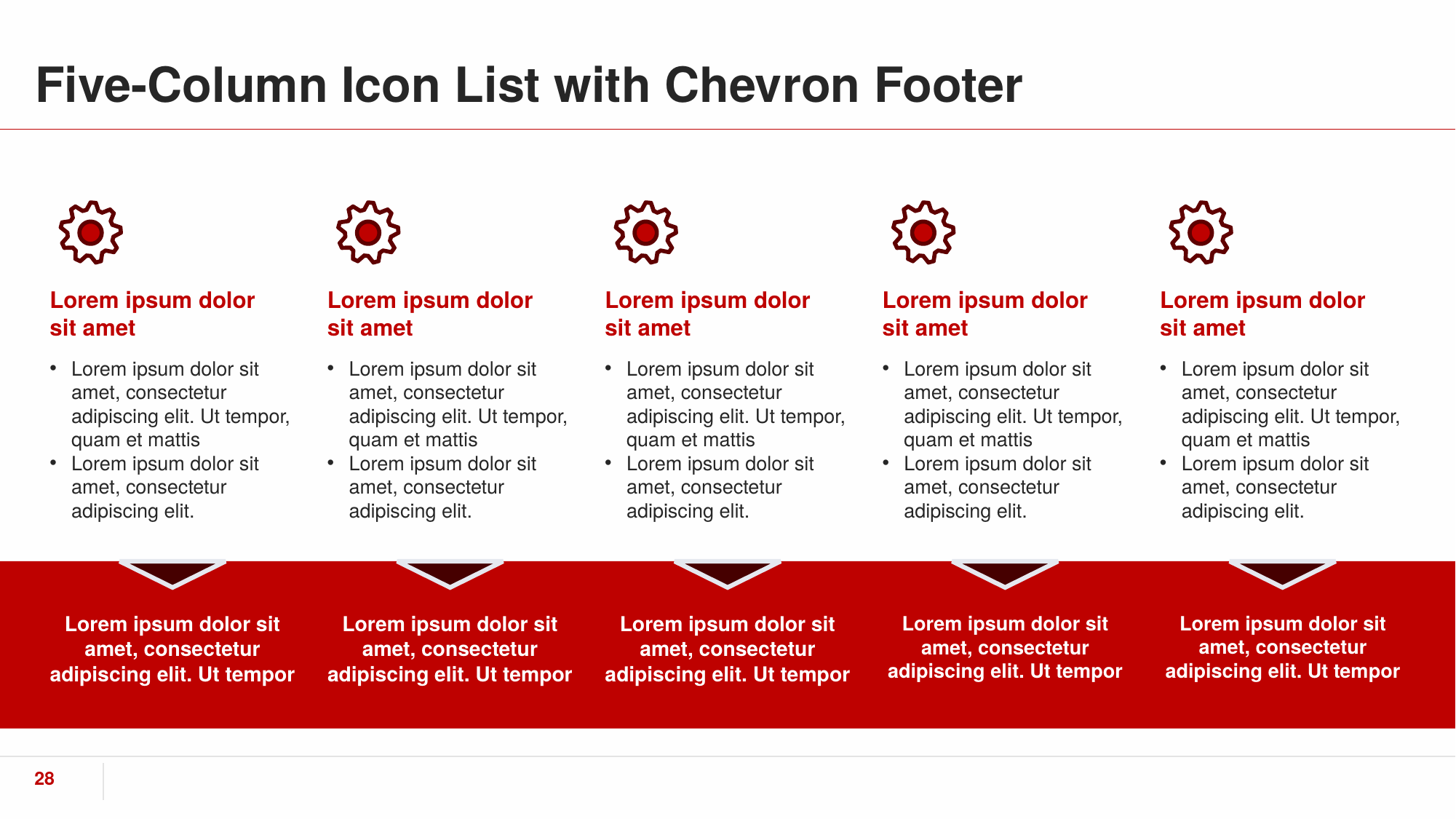

# Five-Column Icon List with Chevron Footer

Lorem ipsum dolor
sit amet
Lorem ipsum dolor
sit amet
Lorem ipsum dolor
sit amet
Lorem ipsum dolor
sit amet
Lorem ipsum dolor
sit amet
Lorem ipsum dolor sit amet, consectetur adipiscing elit. Ut tempor, quam et mattis
Lorem ipsum dolor sit amet, consectetur adipiscing elit.
Lorem ipsum dolor sit amet, consectetur adipiscing elit. Ut tempor, quam et mattis
Lorem ipsum dolor sit amet, consectetur adipiscing elit.
Lorem ipsum dolor sit amet, consectetur adipiscing elit. Ut tempor, quam et mattis
Lorem ipsum dolor sit amet, consectetur adipiscing elit.
Lorem ipsum dolor sit amet, consectetur adipiscing elit. Ut tempor, quam et mattis
Lorem ipsum dolor sit amet, consectetur adipiscing elit.
Lorem ipsum dolor sit amet, consectetur adipiscing elit. Ut tempor, quam et mattis
Lorem ipsum dolor sit amet, consectetur adipiscing elit.

Lorem ipsum dolor sit amet, consectetur adipiscing elit. Ut tempor
Lorem ipsum dolor sit amet, consectetur adipiscing elit. Ut tempor
Lorem ipsum dolor sit amet, consectetur adipiscing elit. Ut tempor
Lorem ipsum dolor sit amet, consectetur adipiscing elit. Ut tempor
Lorem ipsum dolor sit amet, consectetur adipiscing elit. Ut tempor
28